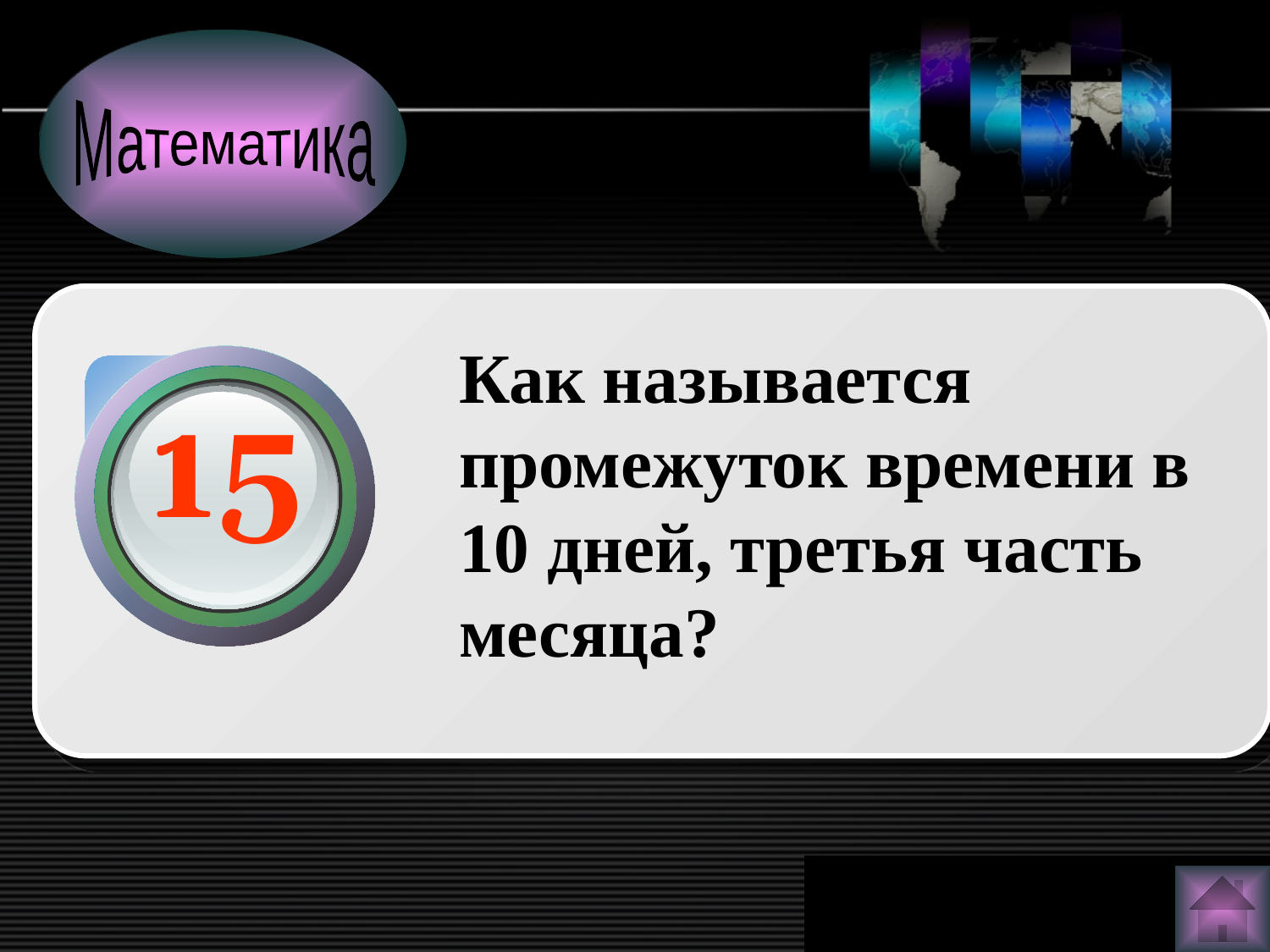

Математика

Как называется промежуток времени в 10 дней, третья часть месяца?

15

www.themegallery.com